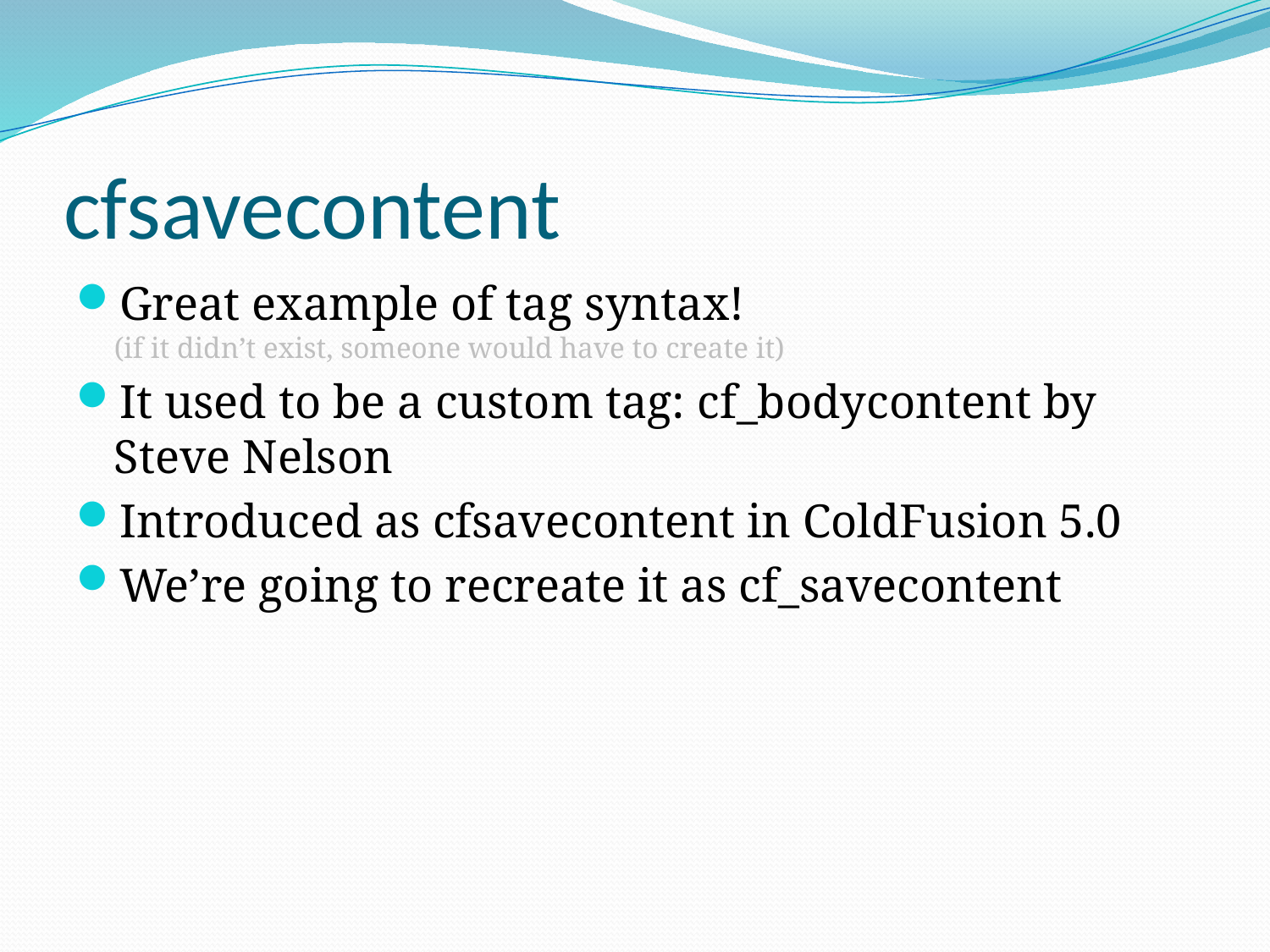

# cfsavecontent
Great example of tag syntax!
(if it didn’t exist, someone would have to create it)
It used to be a custom tag: cf_bodycontent by Steve Nelson
Introduced as cfsavecontent in ColdFusion 5.0
We’re going to recreate it as cf_savecontent